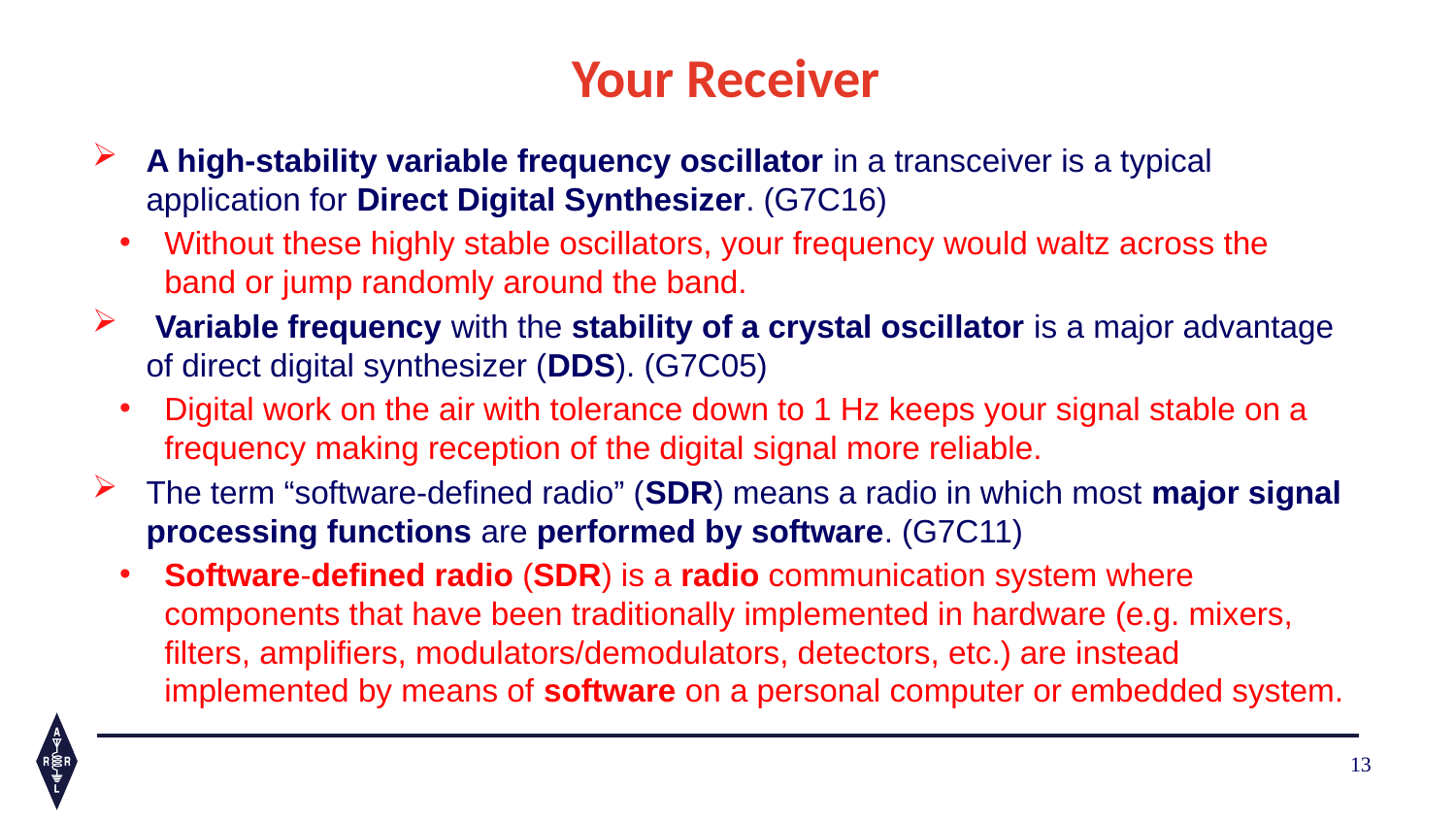

Your Receiver
Your Receiver
A high-stability variable frequency oscillator in a transceiver is a typical application for Direct Digital Synthesizer. (G7C16)
Without these highly stable oscillators, your frequency would waltz across the band or jump randomly around the band.
 Variable frequency with the stability of a crystal oscillator is a major advantage of direct digital synthesizer (DDS). (G7C05)
Digital work on the air with tolerance down to 1 Hz keeps your signal stable on a frequency making reception of the digital signal more reliable.
The term “software-defined radio” (SDR) means a radio in which most major signal processing functions are performed by software. (G7C11)
Software-defined radio (SDR) is a radio communication system where components that have been traditionally implemented in hardware (e.g. mixers, filters, amplifiers, modulators/demodulators, detectors, etc.) are instead implemented by means of software on a personal computer or embedded system.

13